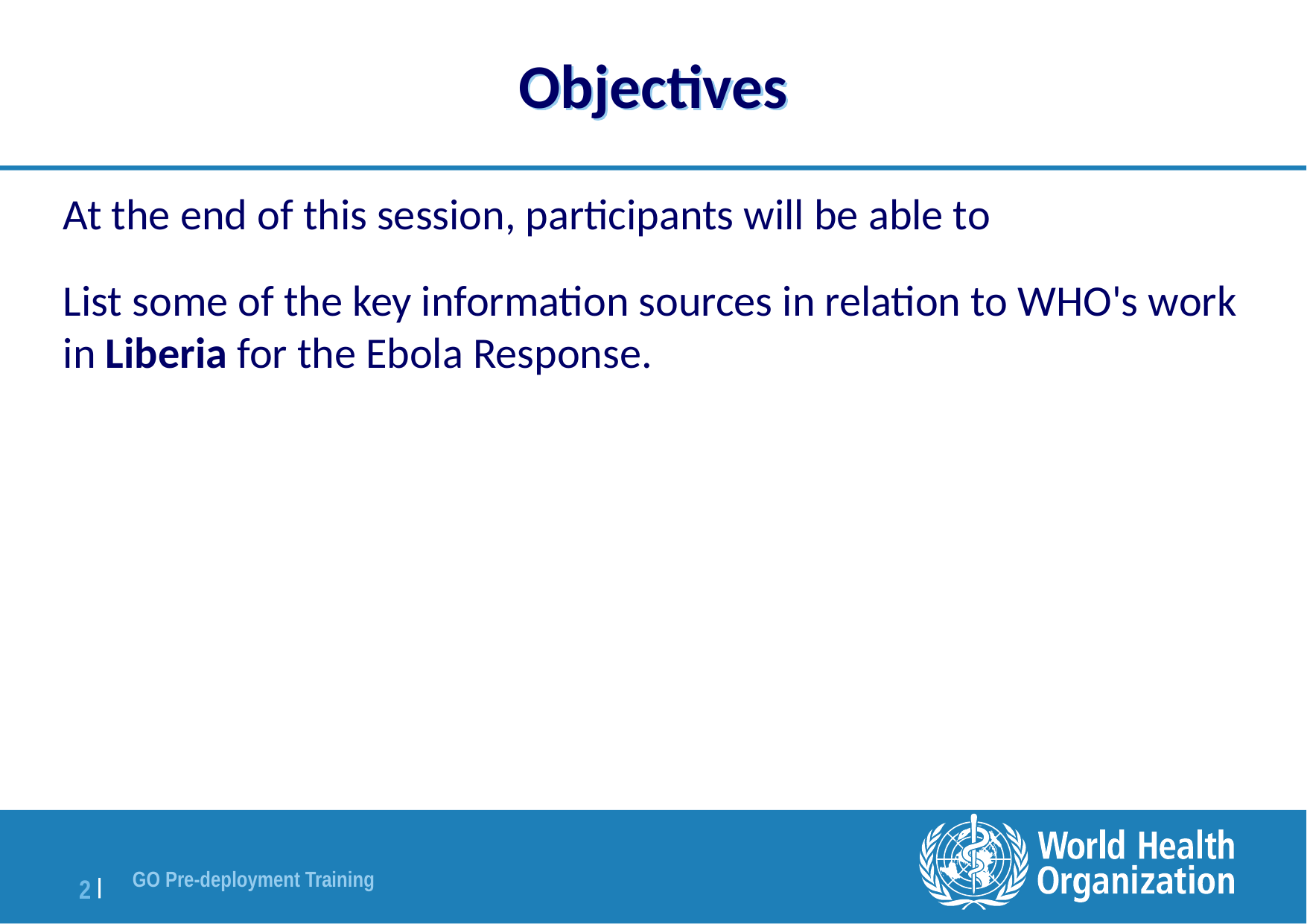

# Objectives
At the end of this session, participants will be able to
List some of the key information sources in relation to WHO's work in Liberia for the Ebola Response.